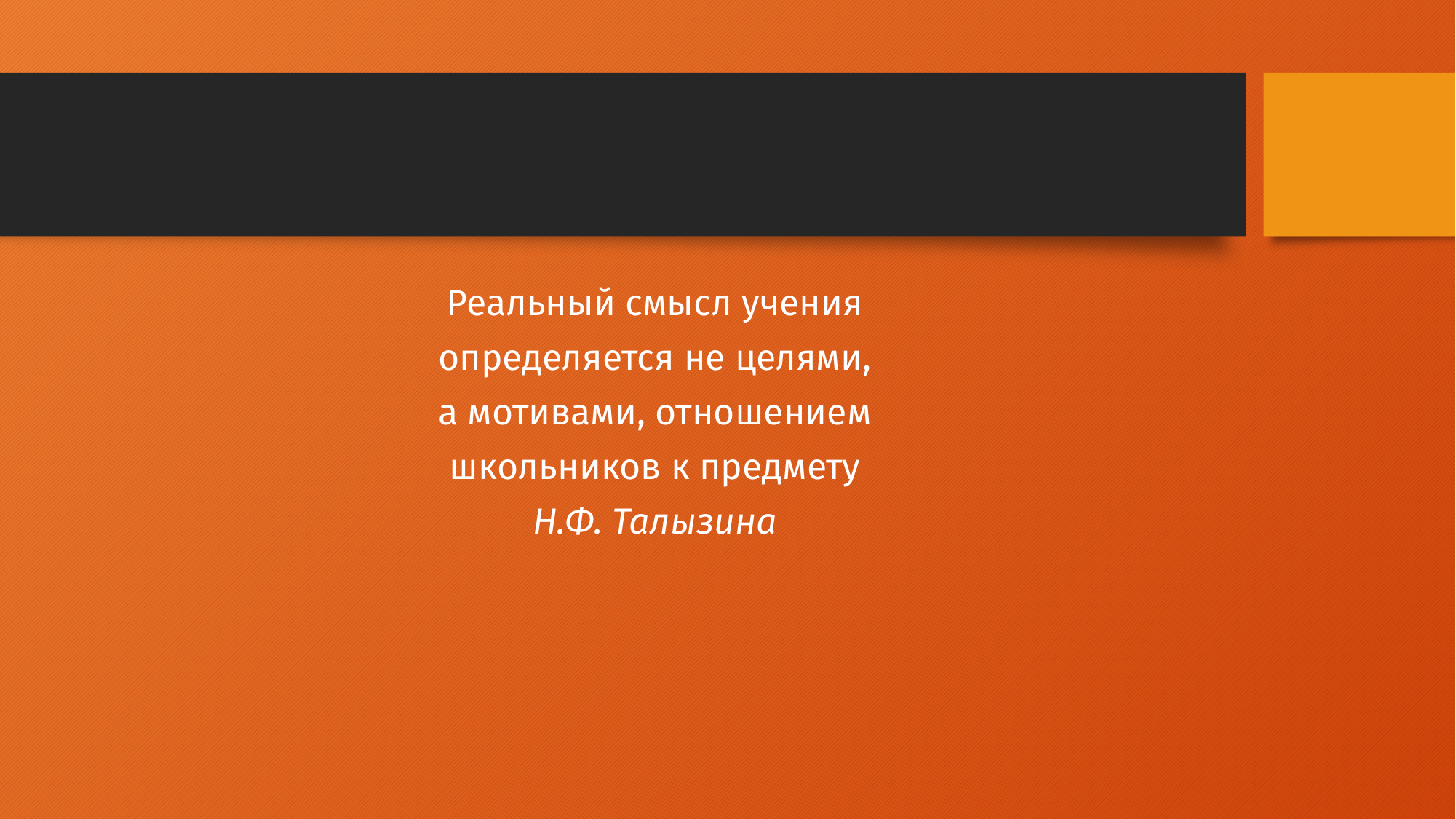

#
Реальный смысл учения
определяется не целями,
а мотивами, отношением
школьников к предмету
Н.Ф. Талызина